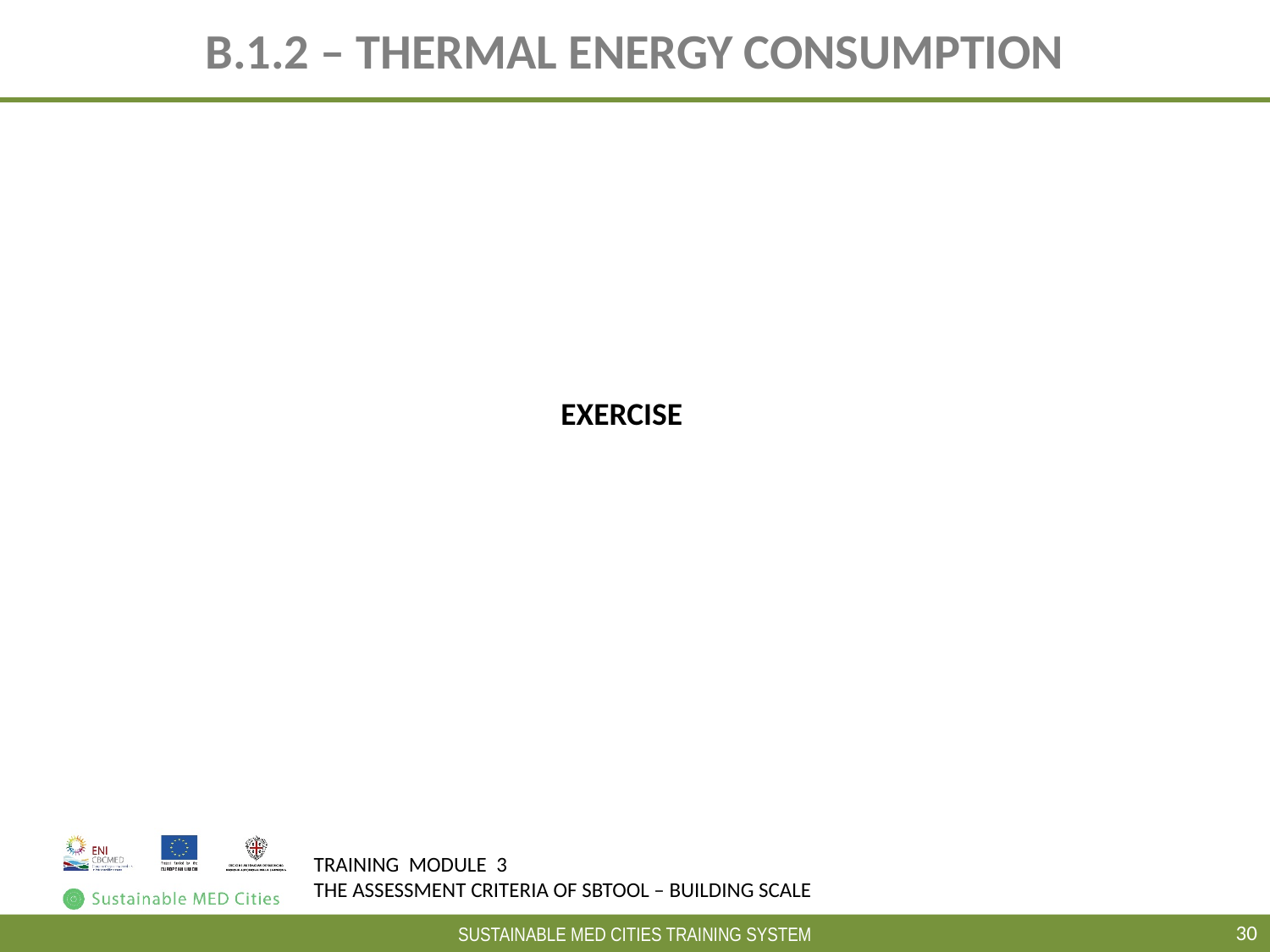

# B.1.2 – THERMAL ENERGY CONSUMPTION

EXERCISE
30